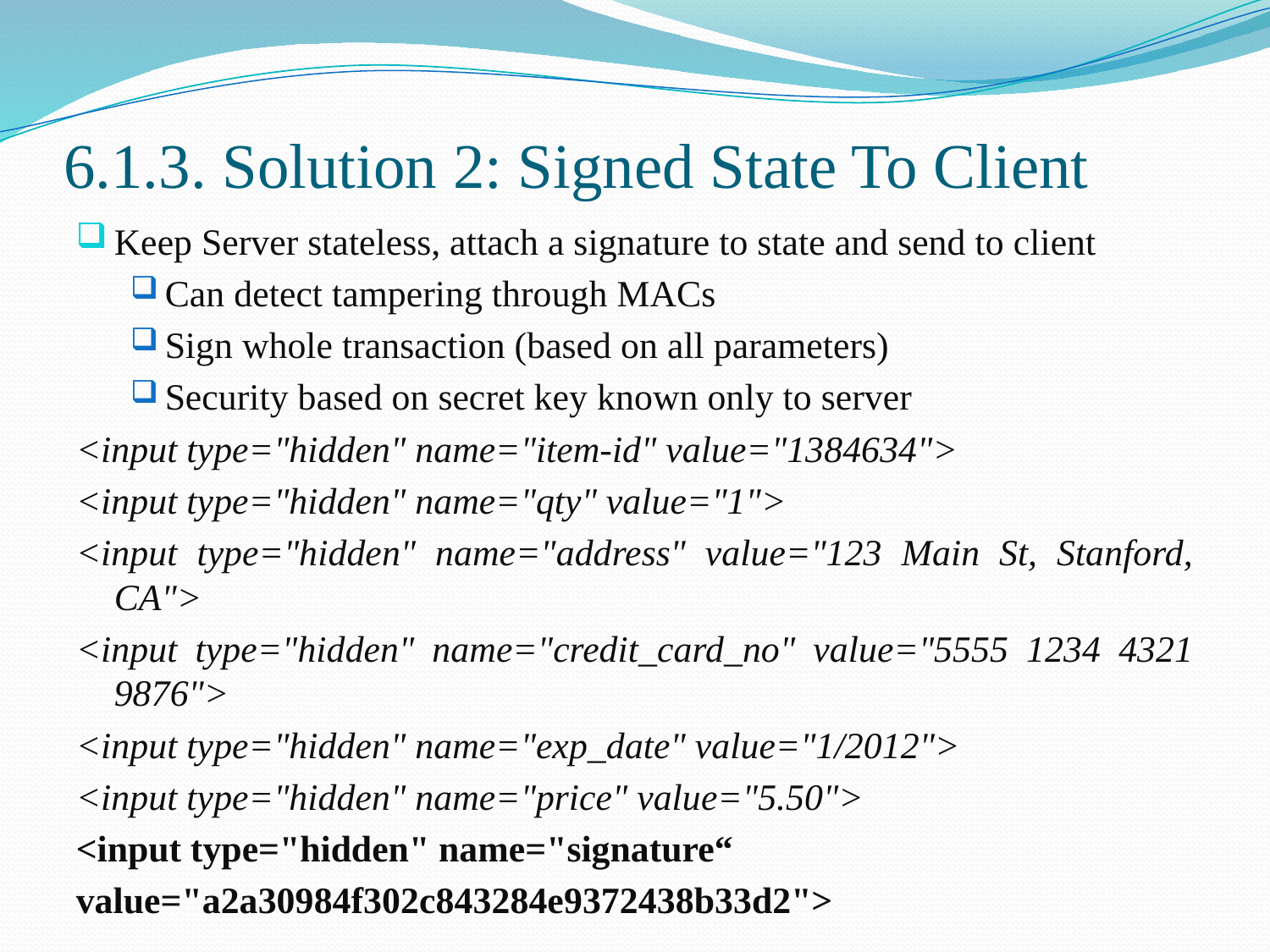

# 6.1.3. Solution 2: Signed State To Client
Keep Server stateless, attach a signature to state and send to client
Can detect tampering through MACs
Sign whole transaction (based on all parameters)
Security based on secret key known only to server
<input type="hidden" name="item-id" value="1384634">
<input type="hidden" name="qty" value="1">
<input type="hidden" name="address" value="123 Main St, Stanford, CA">
<input type="hidden" name="credit_card_no" value="5555 1234 4321 9876">
<input type="hidden" name="exp_date" value="1/2012">
<input type="hidden" name="price" value="5.50">
<input type="hidden" name="signature“
value="a2a30984f302c843284e9372438b33d2">